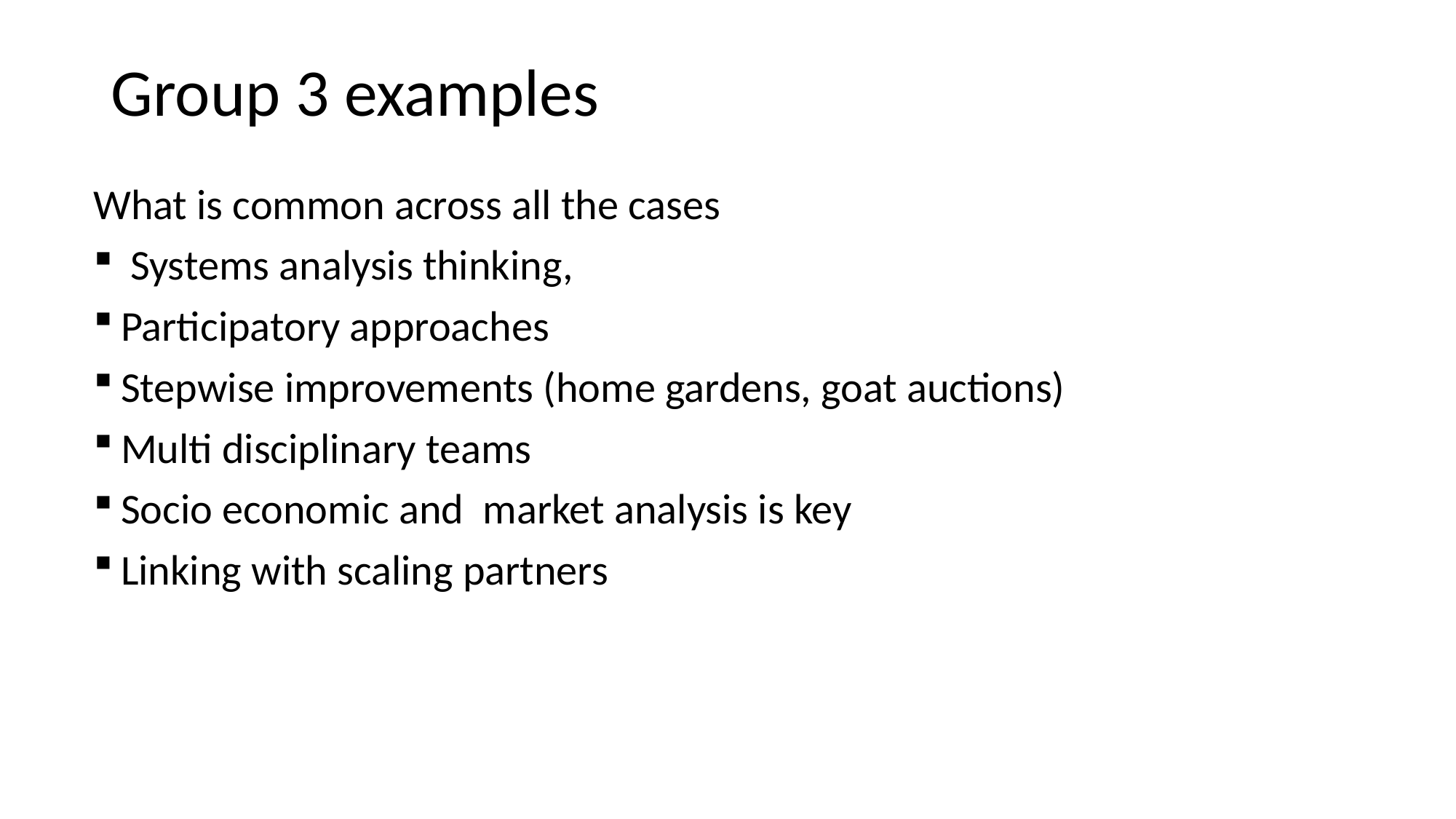

# Group 3 examples
What is common across all the cases
 Systems analysis thinking,
Participatory approaches
Stepwise improvements (home gardens, goat auctions)
Multi disciplinary teams
Socio economic and  market analysis is key
Linking with scaling partners